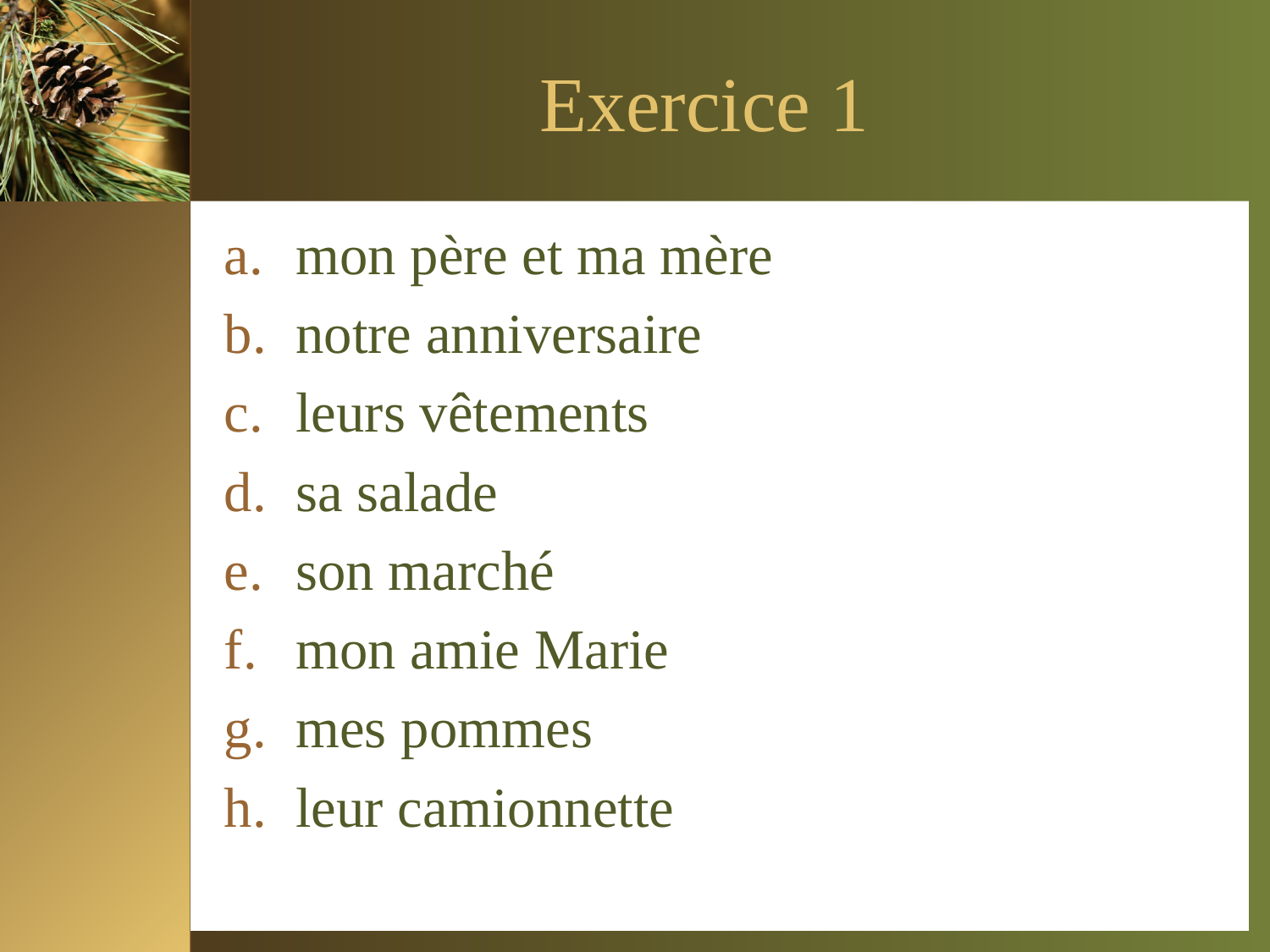

# Exercice 1
mon père et ma mère
notre anniversaire
leurs vêtements
sa salade
son marché
mon amie Marie
mes pommes
leur camionnette